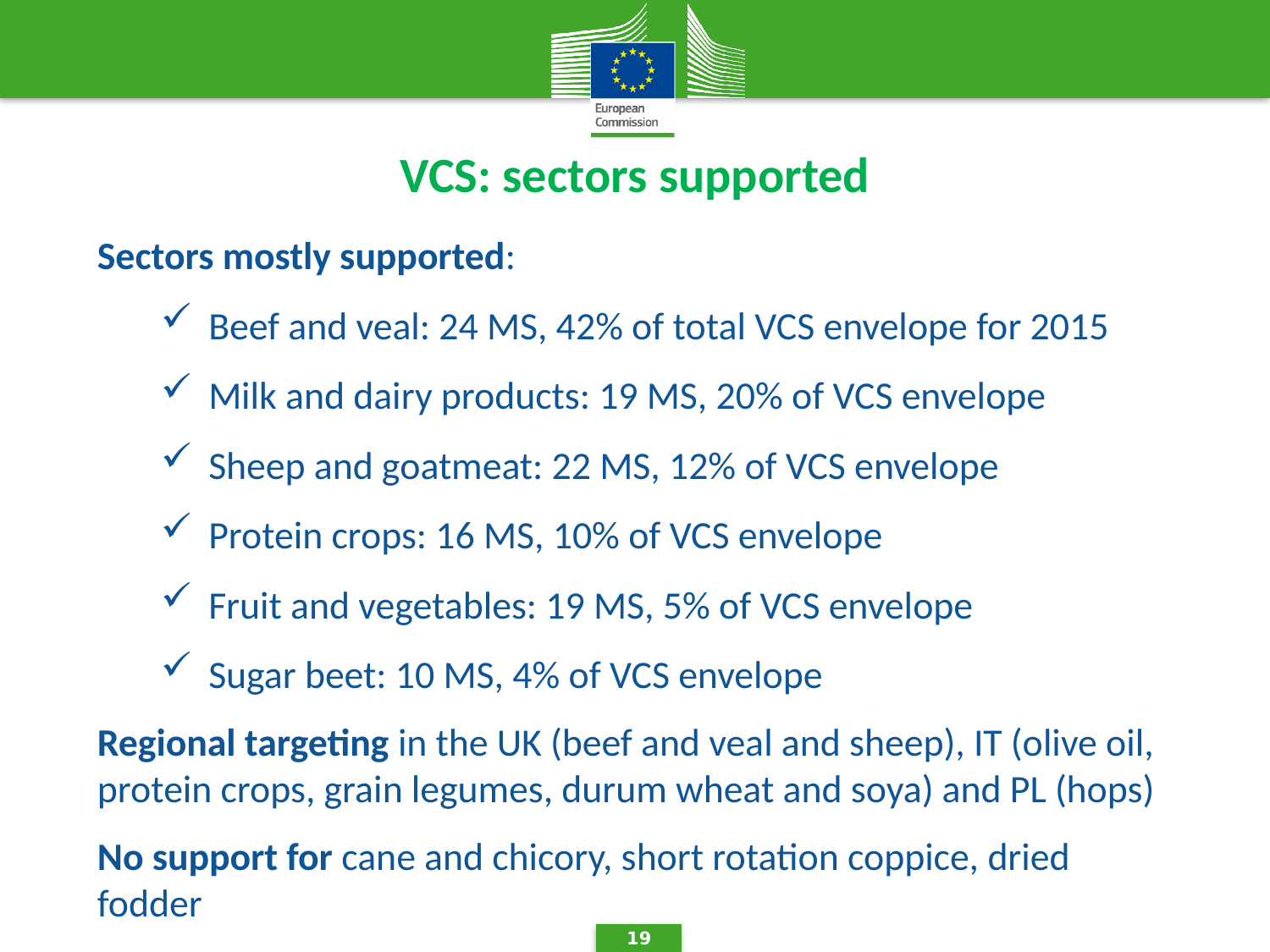

VCS: sectors supported

Sectors mostly supported:
Beef and veal: 24 MS, 42% of total VCS envelope for 2015
Milk and dairy products: 19 MS, 20% of VCS envelope
Sheep and goatmeat: 22 MS, 12% of VCS envelope
Protein crops: 16 MS, 10% of VCS envelope
Fruit and vegetables: 19 MS, 5% of VCS envelope
Sugar beet: 10 MS, 4% of VCS envelope
Regional targeting in the UK (beef and veal and sheep), IT (olive oil, protein crops, grain legumes, durum wheat and soya) and PL (hops)
No support for cane and chicory, short rotation coppice, dried fodder
19